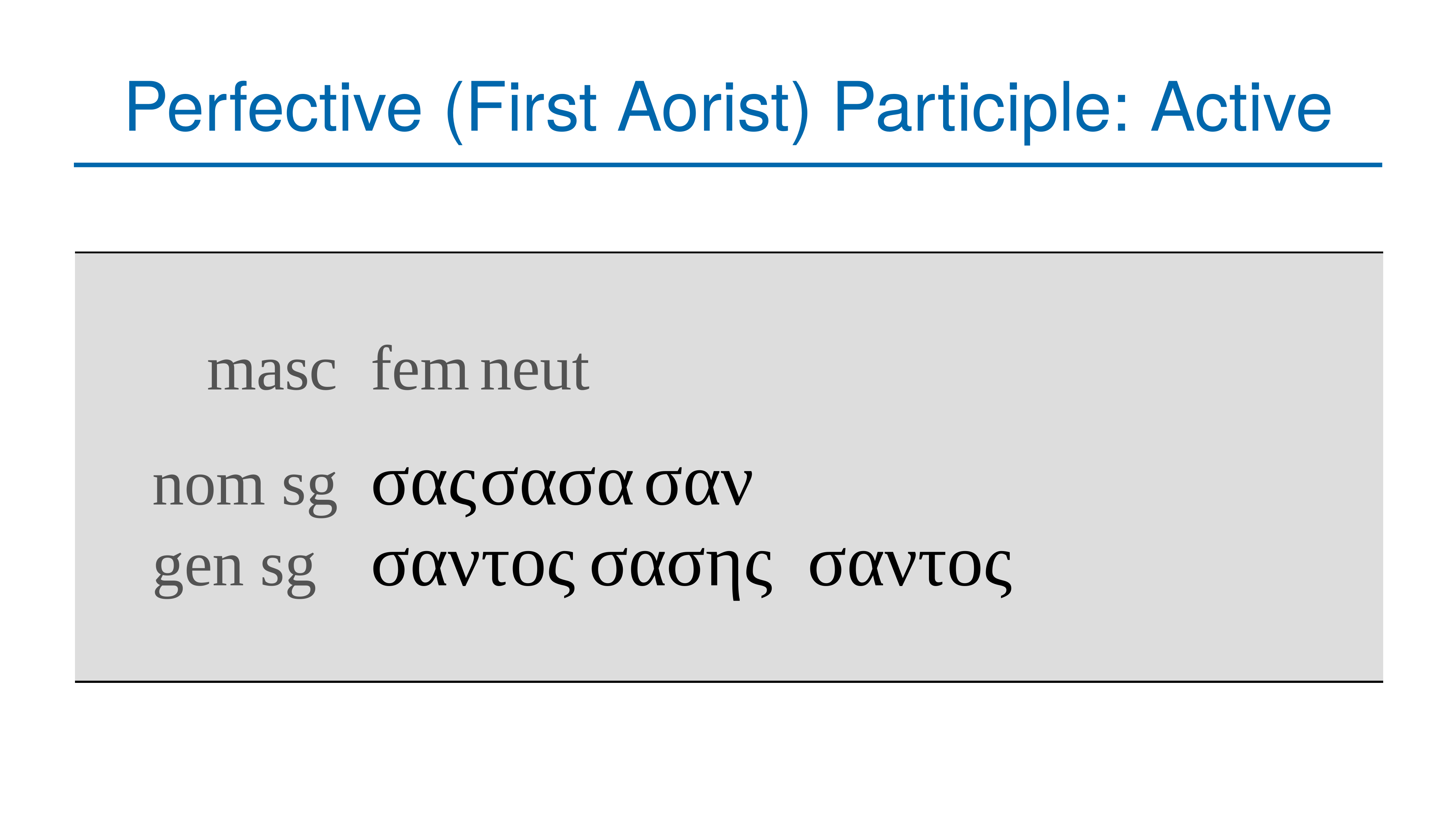

# Perfective (First Aorist) Participle: Active
| masc fem neut nom sg σας σασα σαν gen sg σαντος σασης σαντος |
| --- |